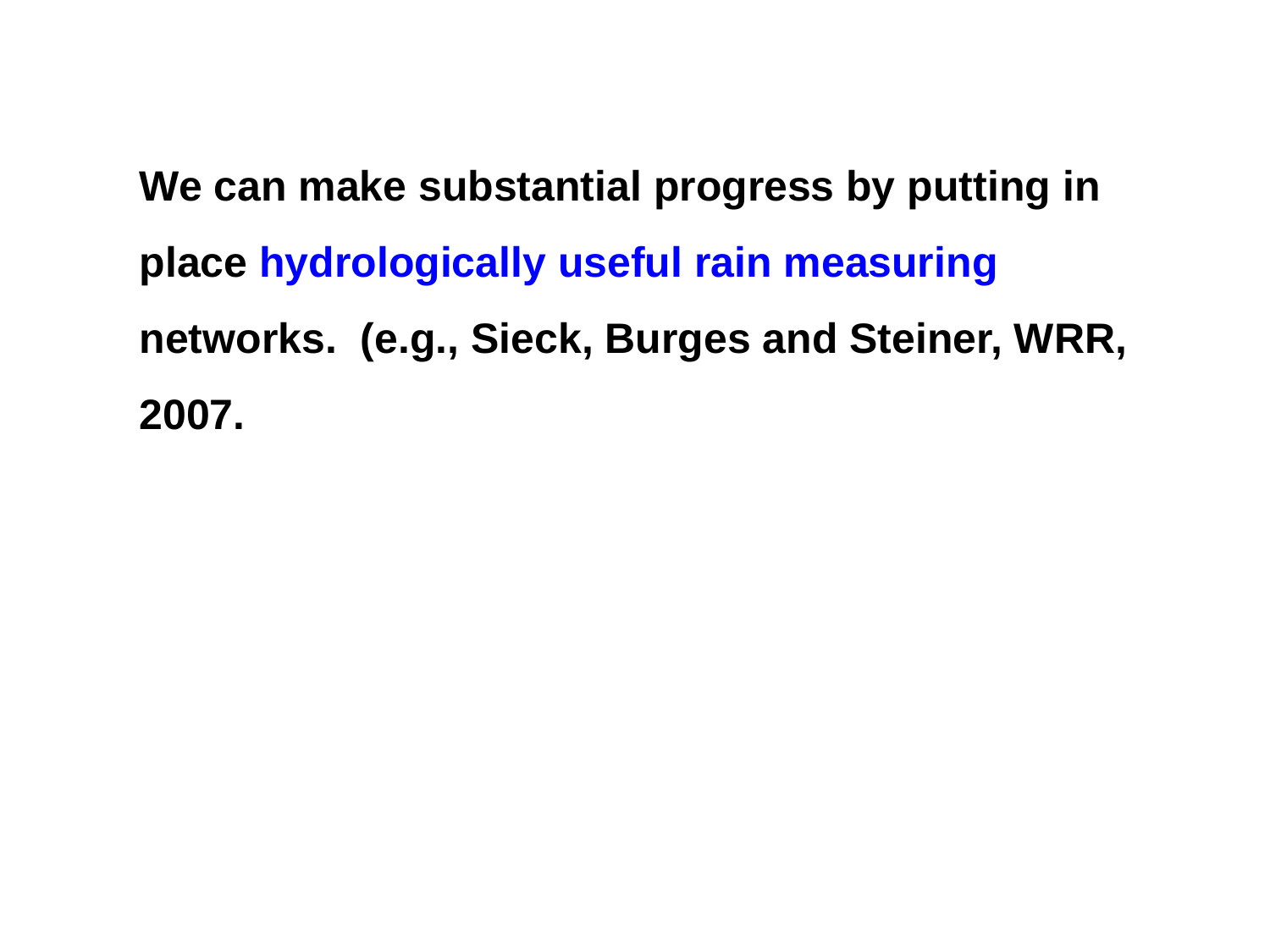

We can make substantial progress by putting in place hydrologically useful rain measuring networks.  (e.g., Sieck, Burges and Steiner, WRR, 2007.